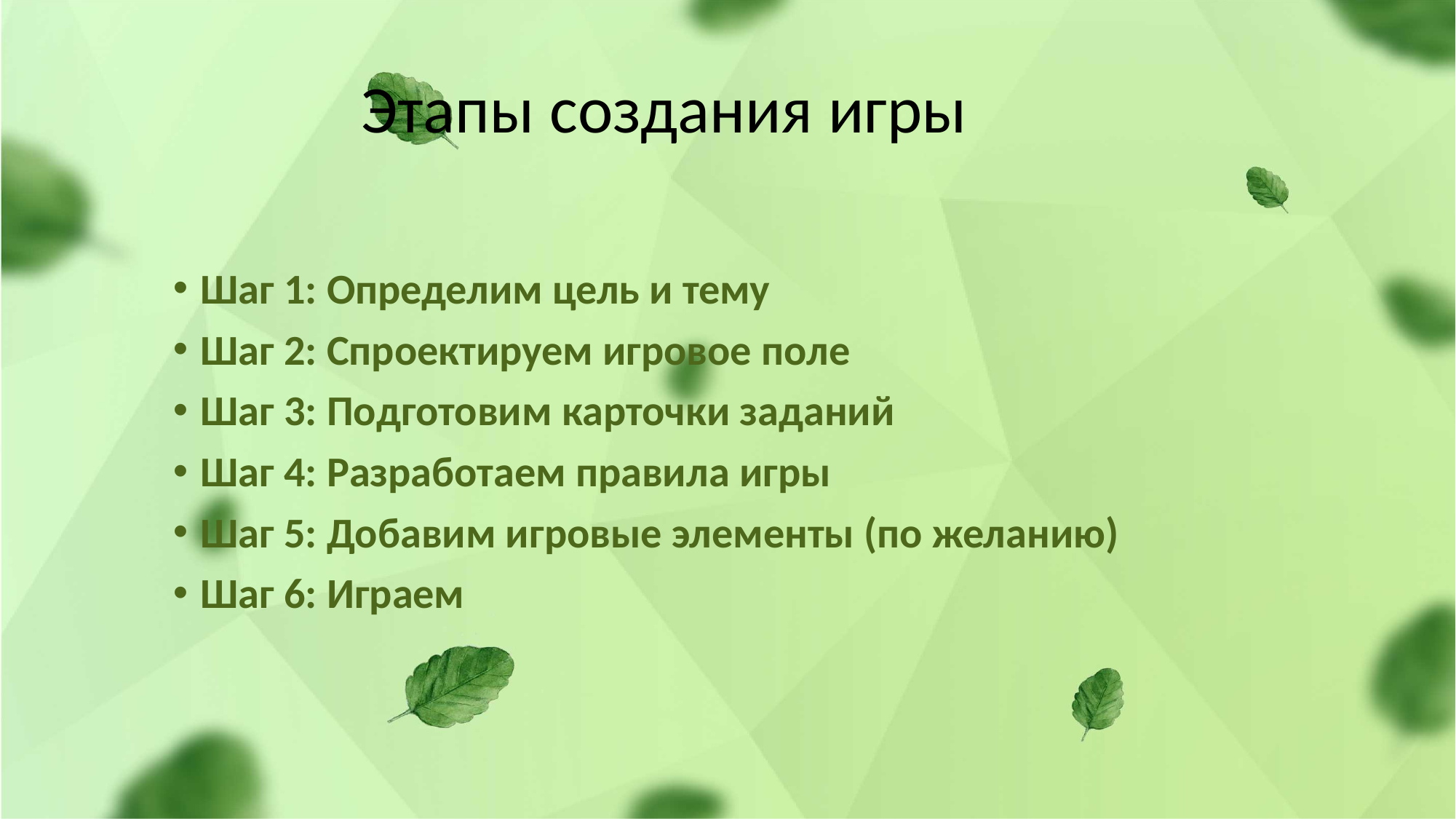

# Этапы создания игры
Шаг 1: Определим цель и тему
Шаг 2: Спроектируем игровое поле
Шаг 3: Подготовим карточки заданий
Шаг 4: Разработаем правила игры
Шаг 5: Добавим игровые элементы (по желанию)
Шаг 6: Играем